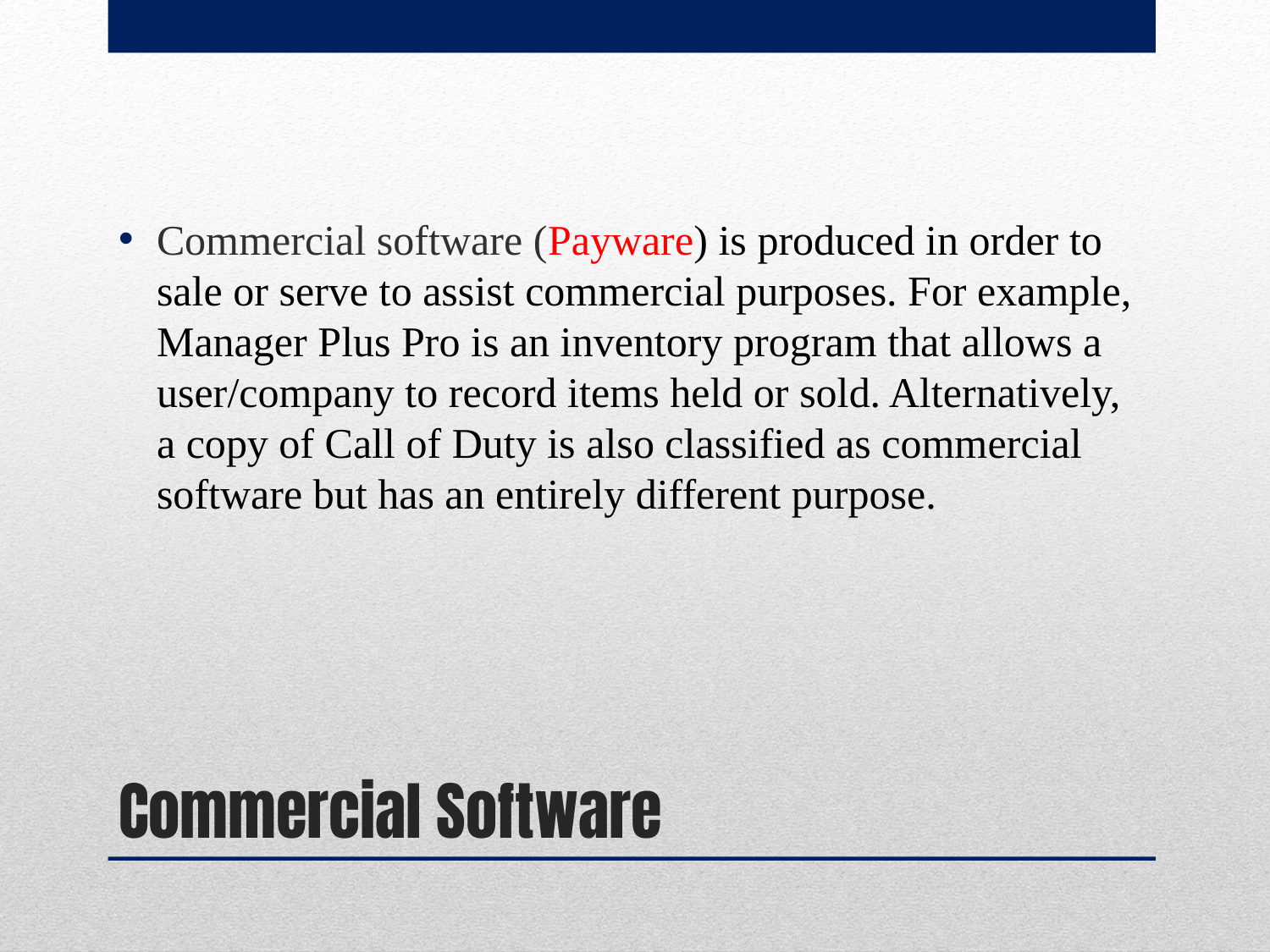

Commercial software (Payware) is produced in order to sale or serve to assist commercial purposes. For example, Manager Plus Pro is an inventory program that allows a user/company to record items held or sold. Alternatively, a copy of Call of Duty is also classified as commercial software but has an entirely different purpose.
# Commercial Software